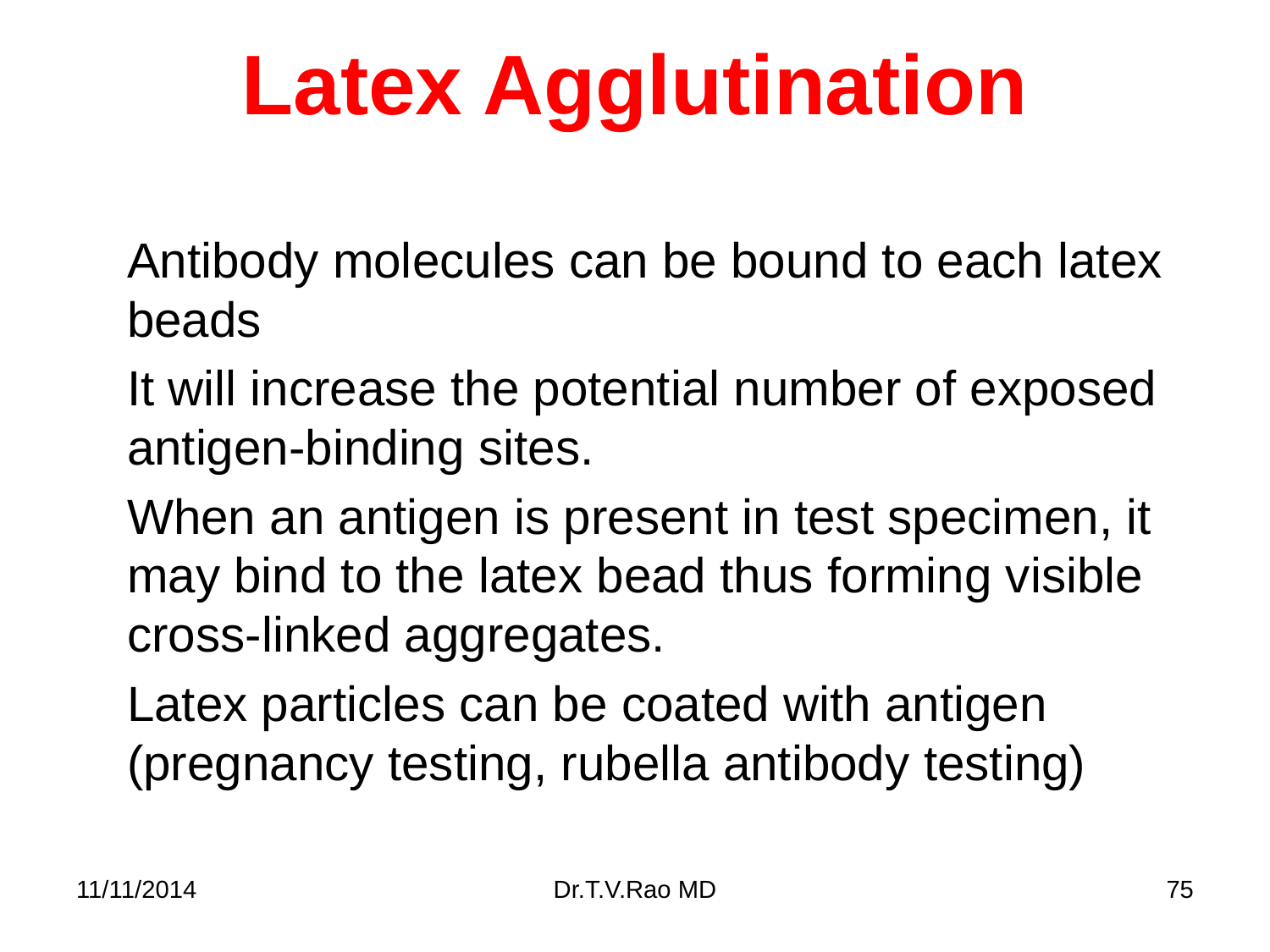

# Latex Agglutination
Antibody molecules can be bound to each latex beads
It will increase the potential number of exposed antigen-binding sites.
When an antigen is present in test specimen, it may bind to the latex bead thus forming visible cross-linked aggregates.
Latex particles can be coated with antigen (pregnancy testing, rubella antibody testing)

11/11/2014
Dr.T.V.Rao MD
75